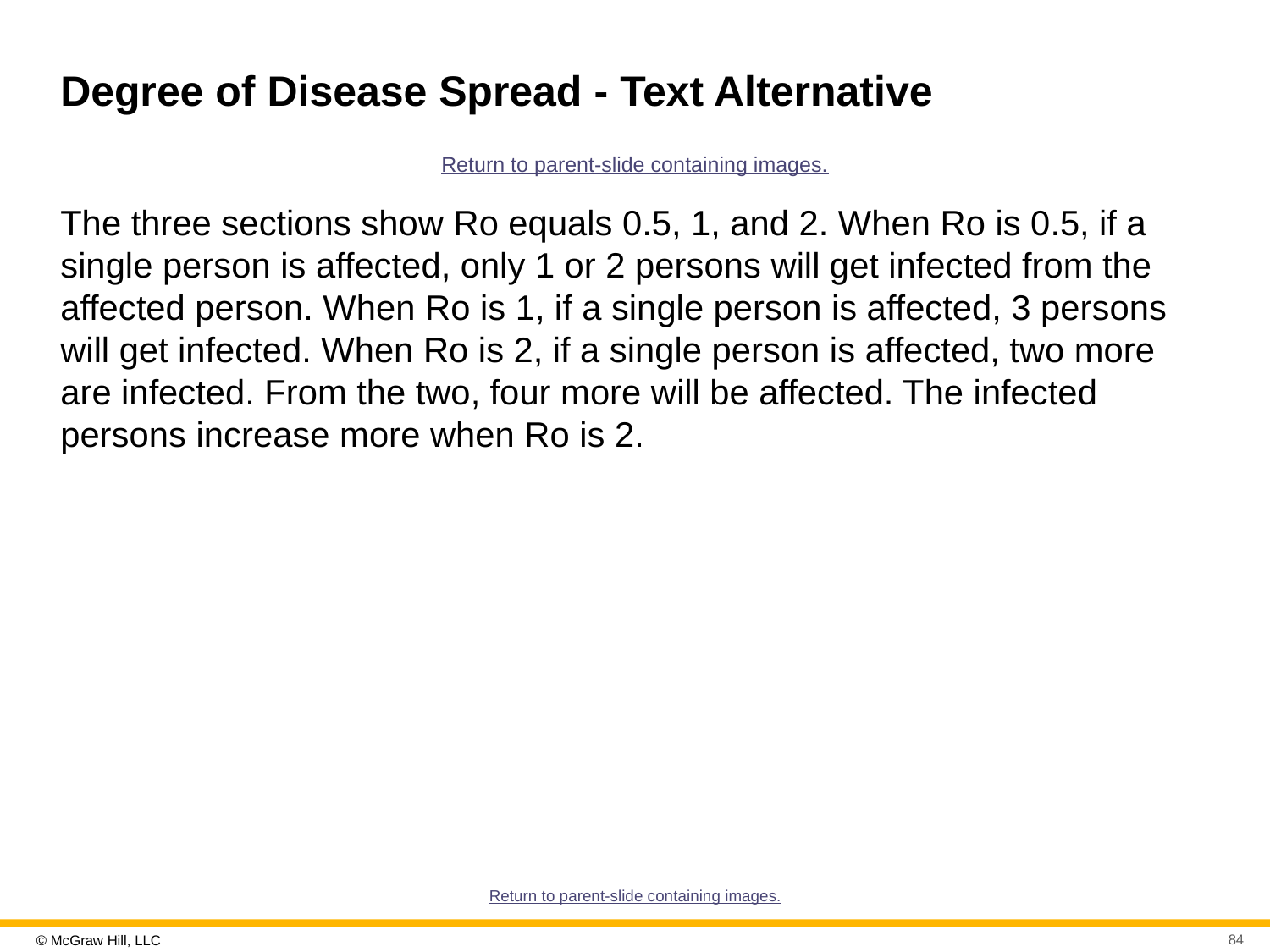

# Degree of Disease Spread - Text Alternative
Return to parent-slide containing images.
The three sections show Ro equals 0.5, 1, and 2. When Ro is 0.5, if a single person is affected, only 1 or 2 persons will get infected from the affected person. When Ro is 1, if a single person is affected, 3 persons will get infected. When Ro is 2, if a single person is affected, two more are infected. From the two, four more will be affected. The infected persons increase more when Ro is 2.
Return to parent-slide containing images.
84